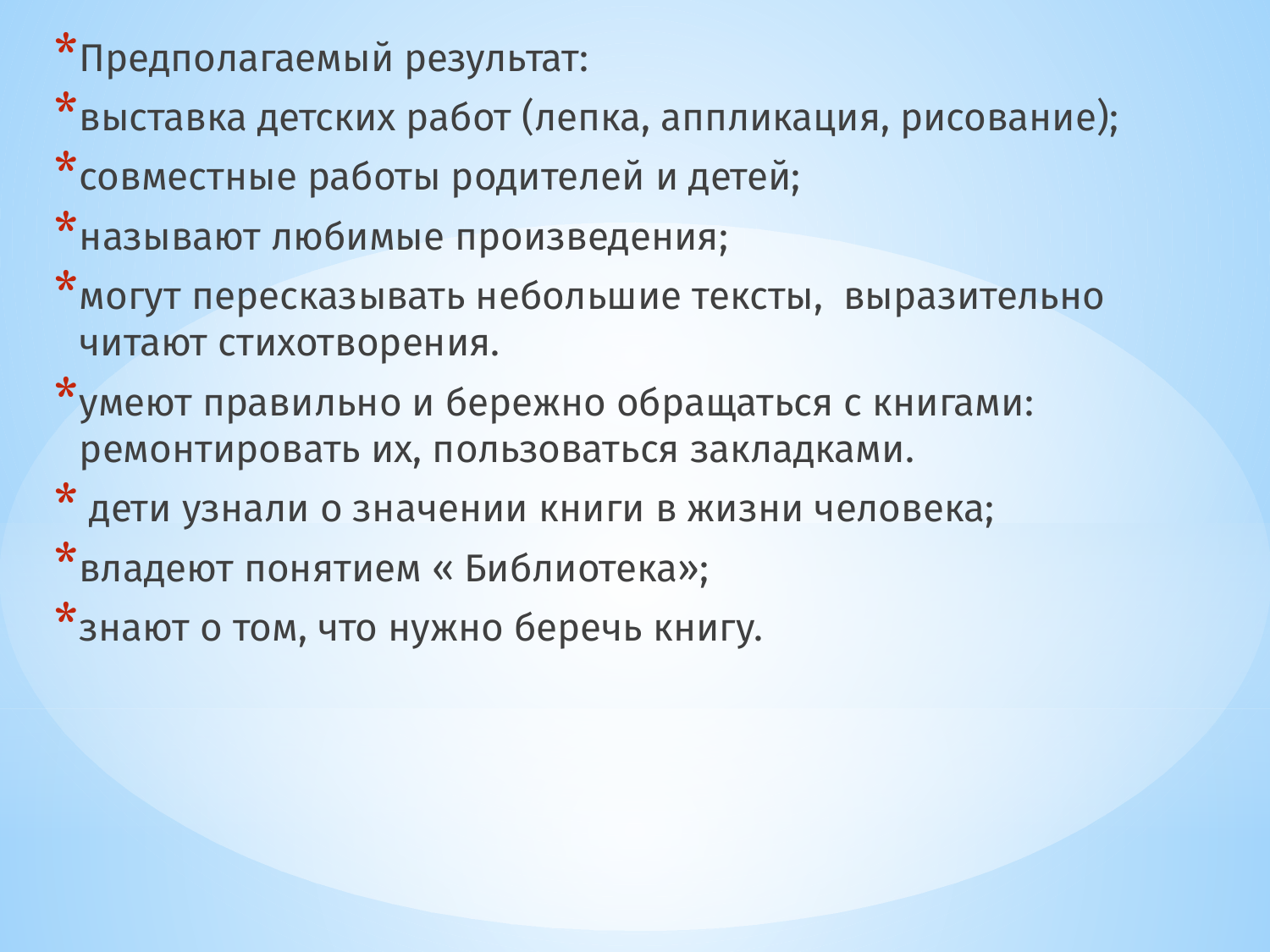

Предполагаемый результат:
выставка детских работ (лепка, аппликация, рисование);
совместные работы родителей и детей;
называют любимые произведения;
могут пересказывать небольшие тексты,  выразительно читают стихотворения.
умеют правильно и бережно обращаться с книгами: ремонтировать их, пользоваться закладками.
 дети узнали о значении книги в жизни человека;
владеют понятием « Библиотека»;
знают о том, что нужно беречь книгу.

#